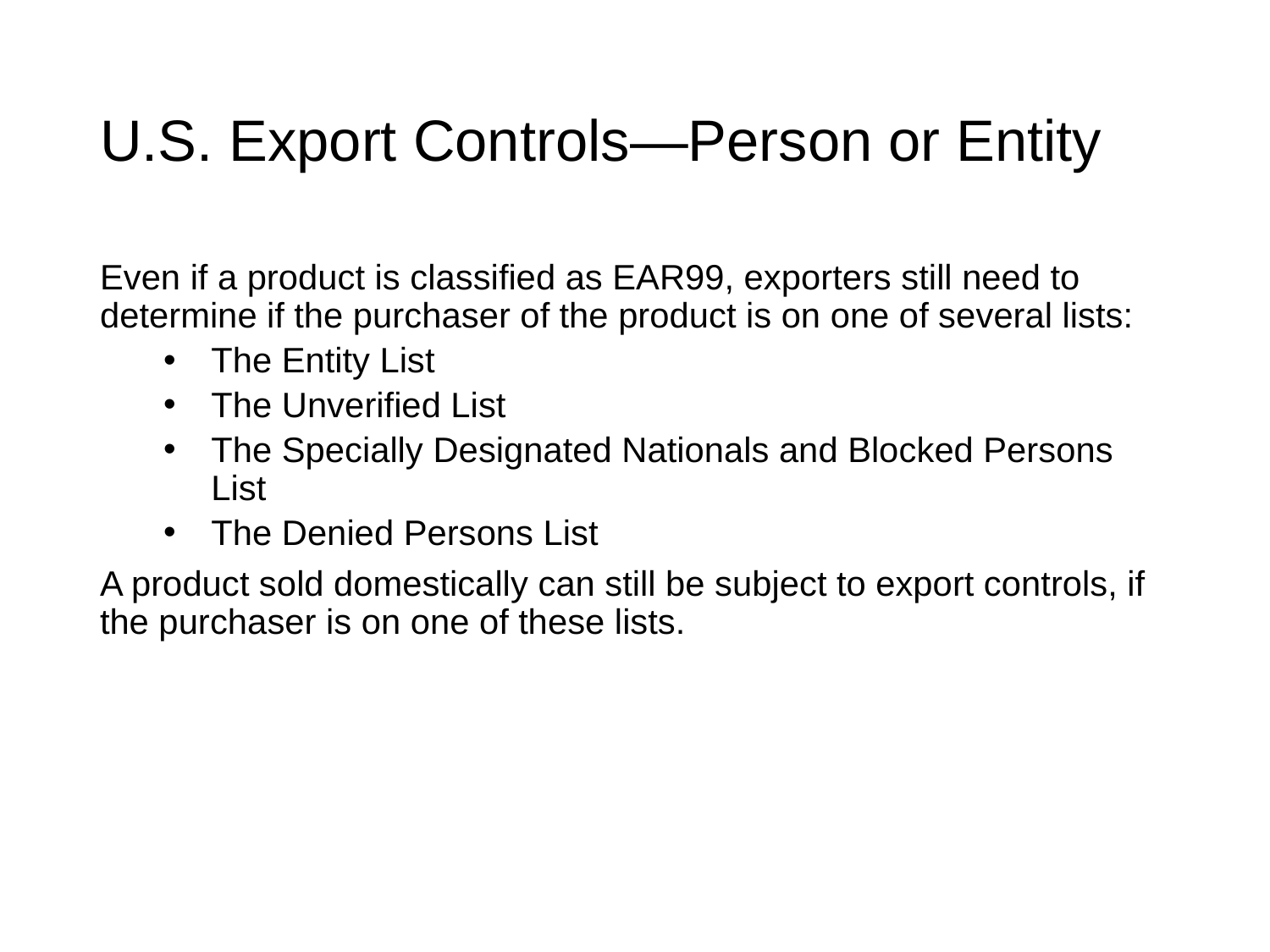

# U.S. Export Controls—Person or Entity
Even if a product is classified as EAR99, exporters still need to determine if the purchaser of the product is on one of several lists:
The Entity List
The Unverified List
The Specially Designated Nationals and Blocked Persons List
The Denied Persons List
A product sold domestically can still be subject to export controls, if the purchaser is on one of these lists.